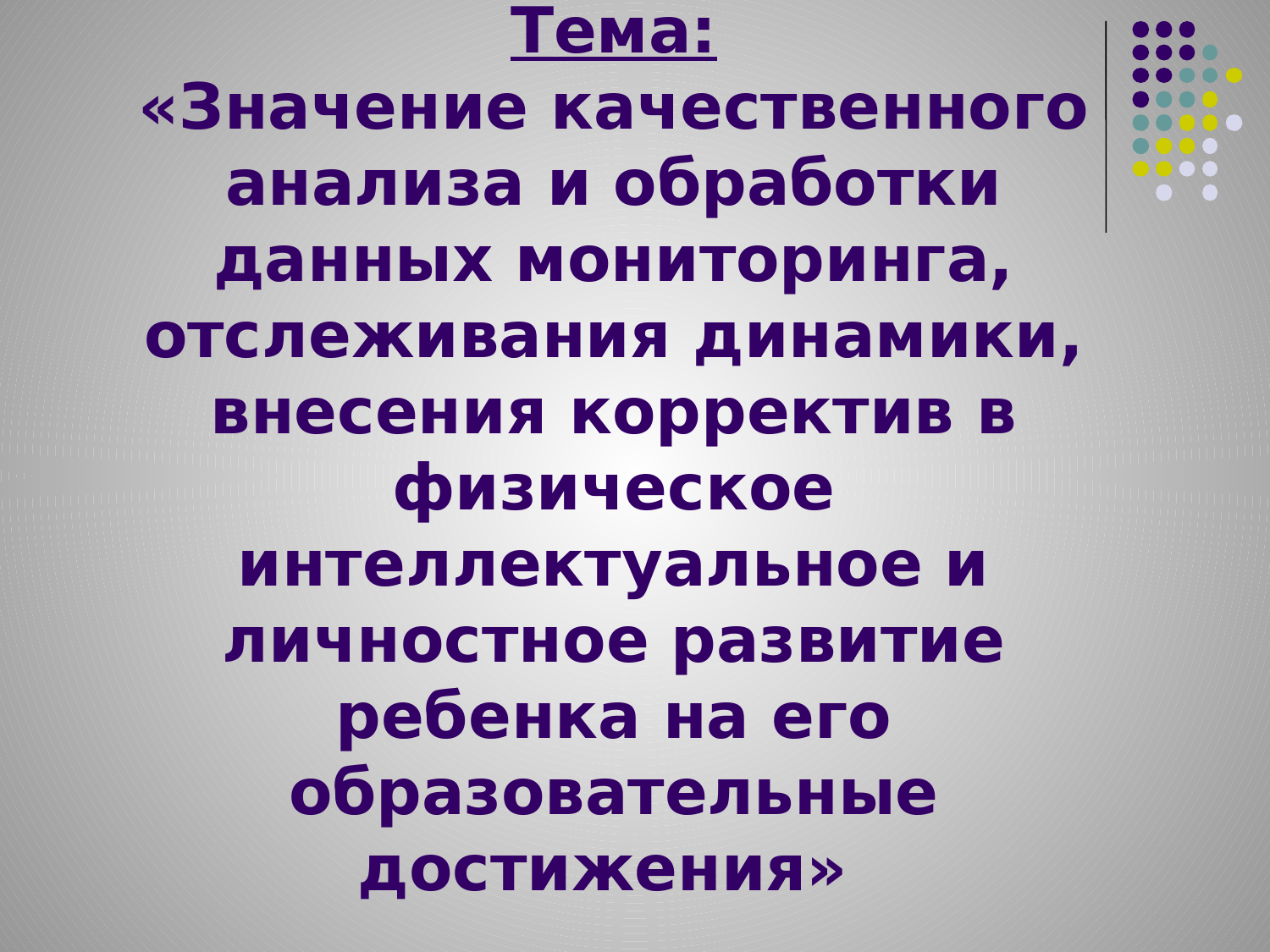

# Тема: «Значение качественного анализа и обработки данных мониторинга, отслеживания динамики, внесения корректив в физическое интеллектуальное и личностное развитие ребенка на его образовательные достижения»